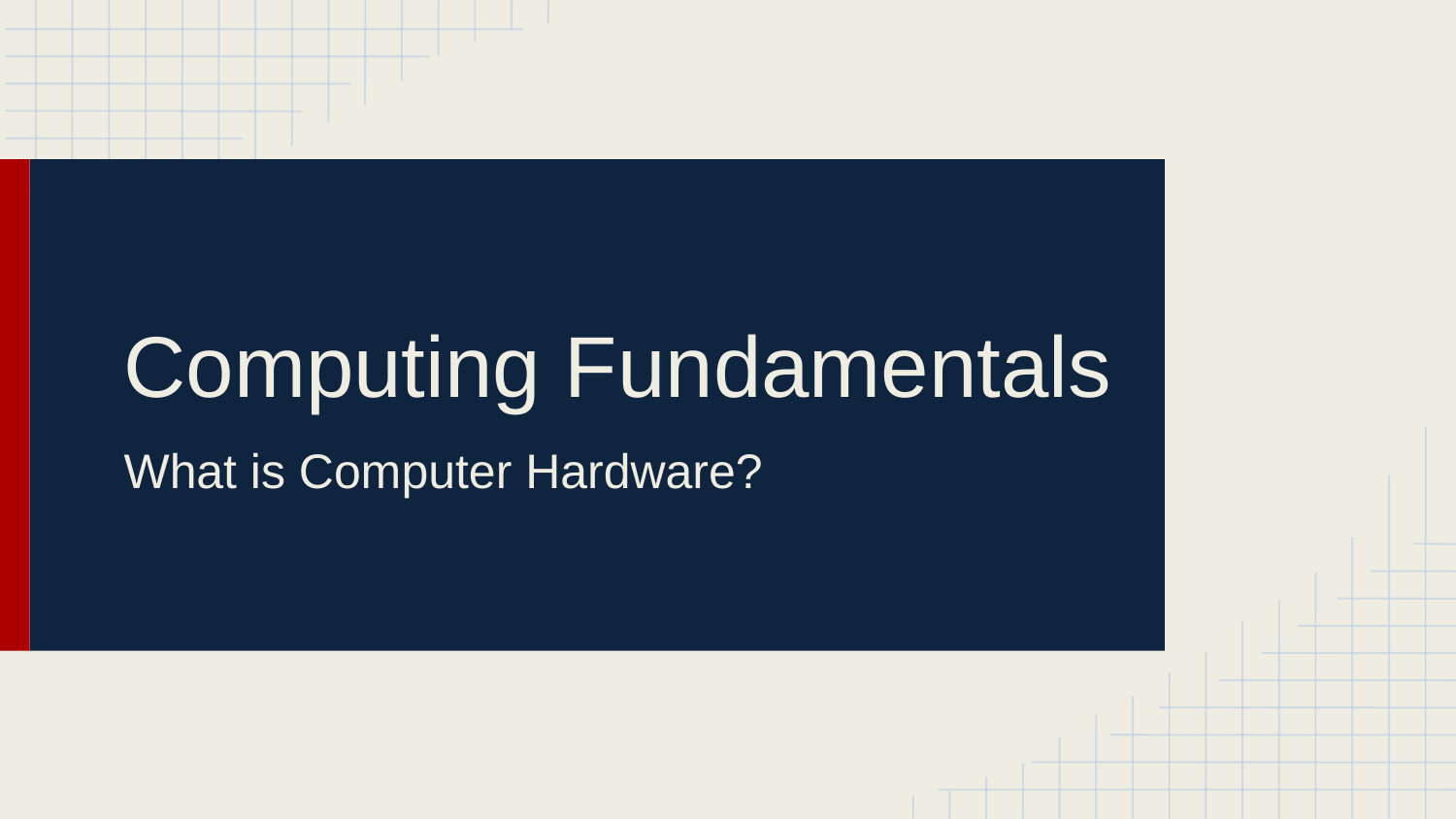

# Computing Fundamentals
What is Computer Hardware?